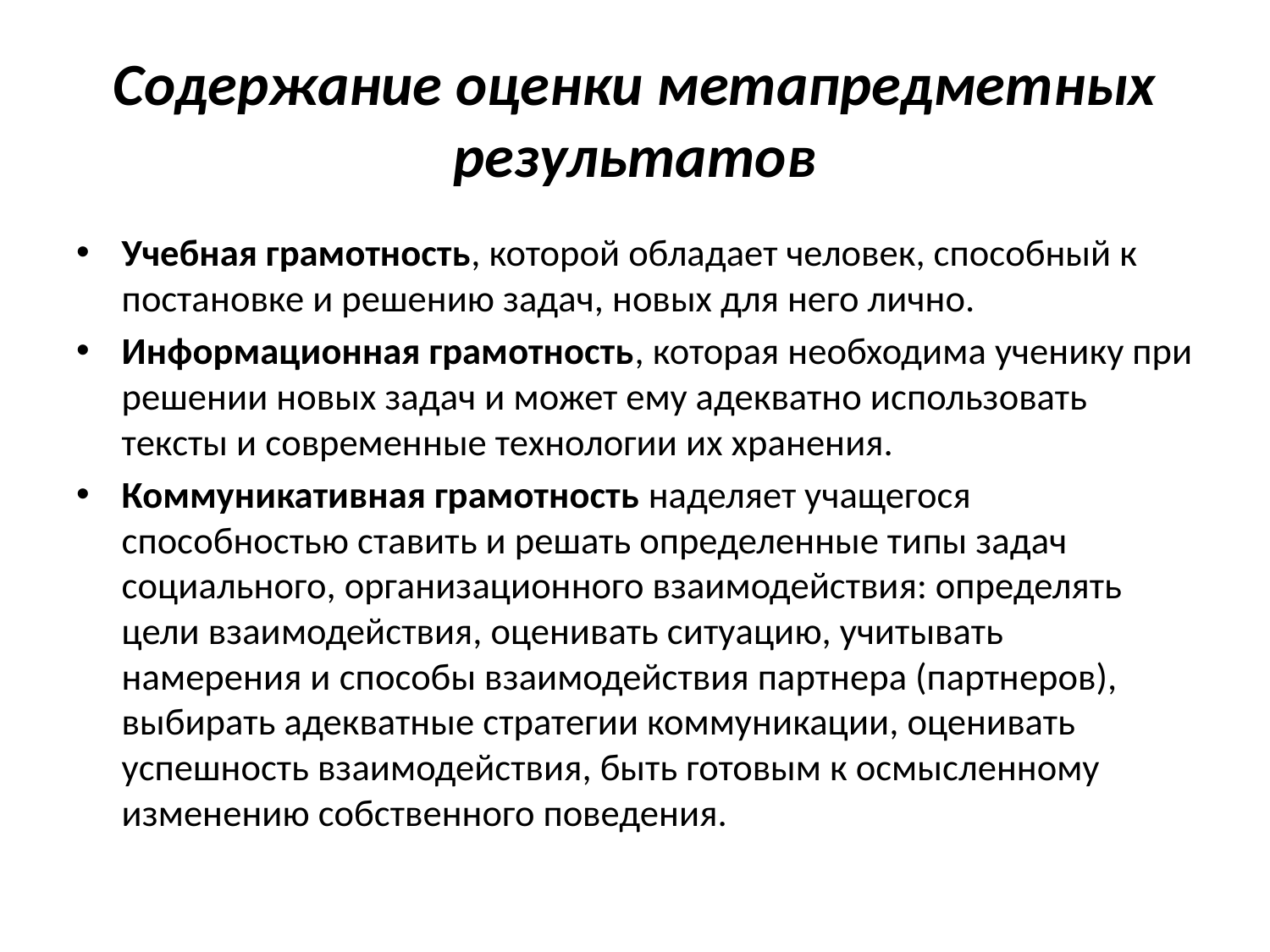

# Содержание оценки метапредметных результатов
Учебная грамотность, которой обладает человек, способный к постановке и решению задач, новых для него лично.
Информационная грамотность, которая необходима ученику при решении новых задач и может ему адекватно использовать тексты и современные технологии их хранения.
Коммуникативная грамотность наделяет учащегося способностью ставить и решать определенные типы задач социального, организационного взаимодействия: определять цели взаимодействия, оценивать ситуацию, учитывать намерения и способы взаимодействия партнера (партнеров), выбирать адекватные стратегии коммуникации, оценивать успешность взаимодействия, быть готовым к осмысленному изменению собственного поведения.